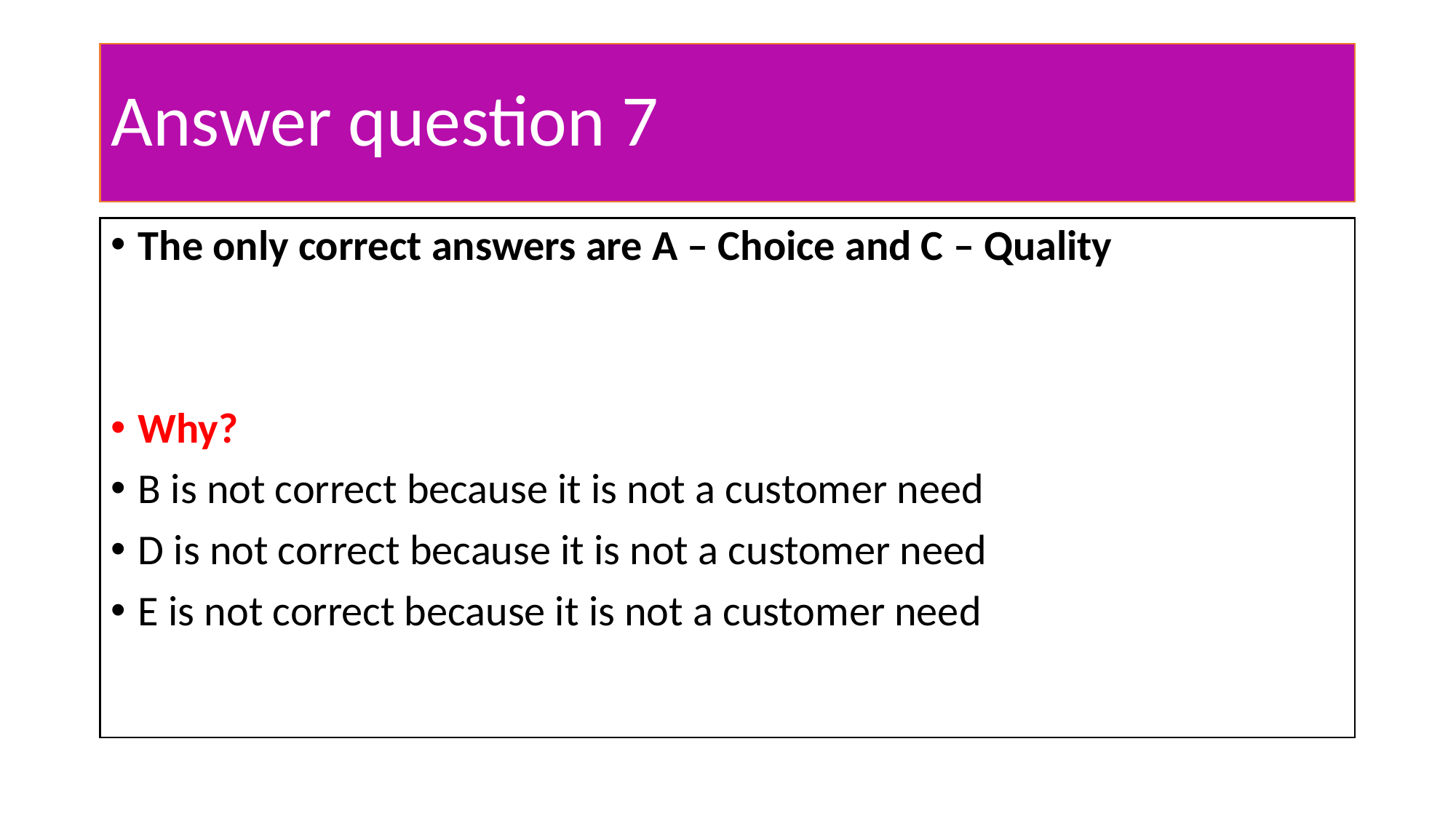

# Answer question 7
The only correct answers are A – Choice and C – Quality

Why?
B is not correct because it is not a customer need
D is not correct because it is not a customer need
E is not correct because it is not a customer need